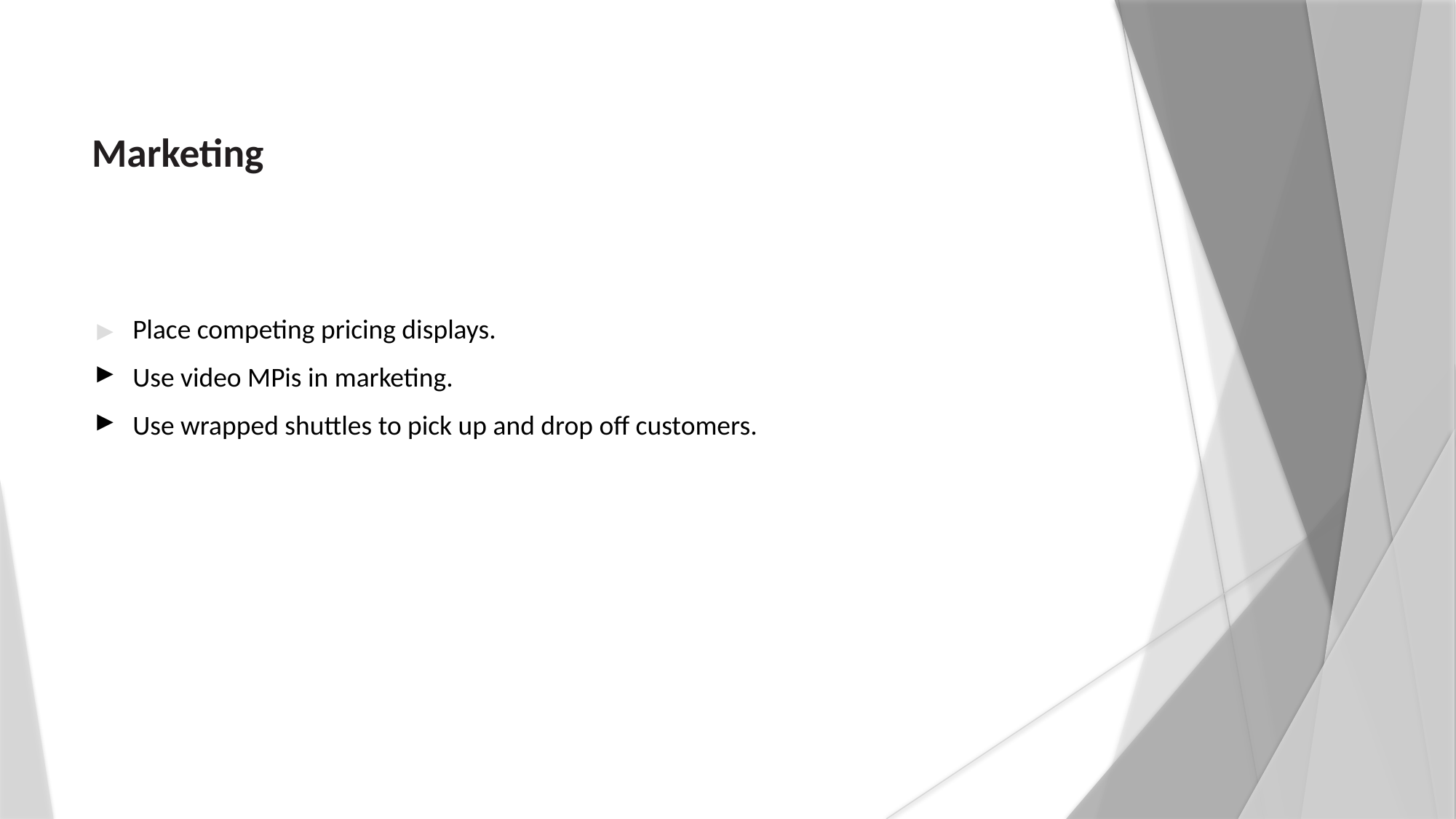

Marketing

Place competing pricing displays.
Use video MPis in marketing.
Use wrapped shuttles to pick up and drop off customers.